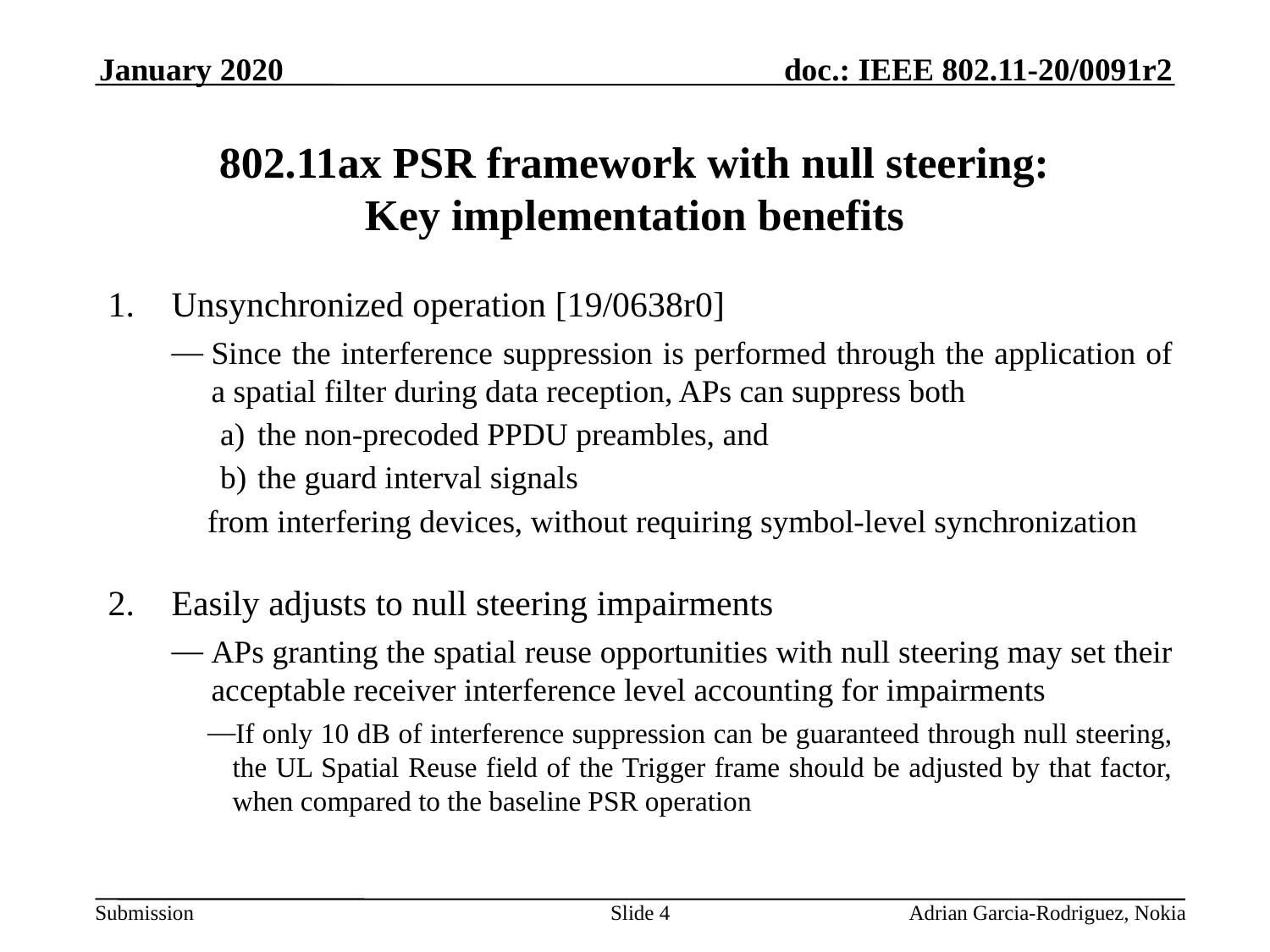

January 2020
# 802.11ax PSR framework with null steering: Key implementation benefits
Unsynchronized operation [19/0638r0]
Since the interference suppression is performed through the application of a spatial filter during data reception, APs can suppress both
the non-precoded PPDU preambles, and
the guard interval signals
from interfering devices, without requiring symbol-level synchronization

Easily adjusts to null steering impairments
APs granting the spatial reuse opportunities with null steering may set their acceptable receiver interference level accounting for impairments
If only 10 dB of interference suppression can be guaranteed through null steering, the UL Spatial Reuse field of the Trigger frame should be adjusted by that factor, when compared to the baseline PSR operation
Slide 4
Adrian Garcia-Rodriguez, Nokia